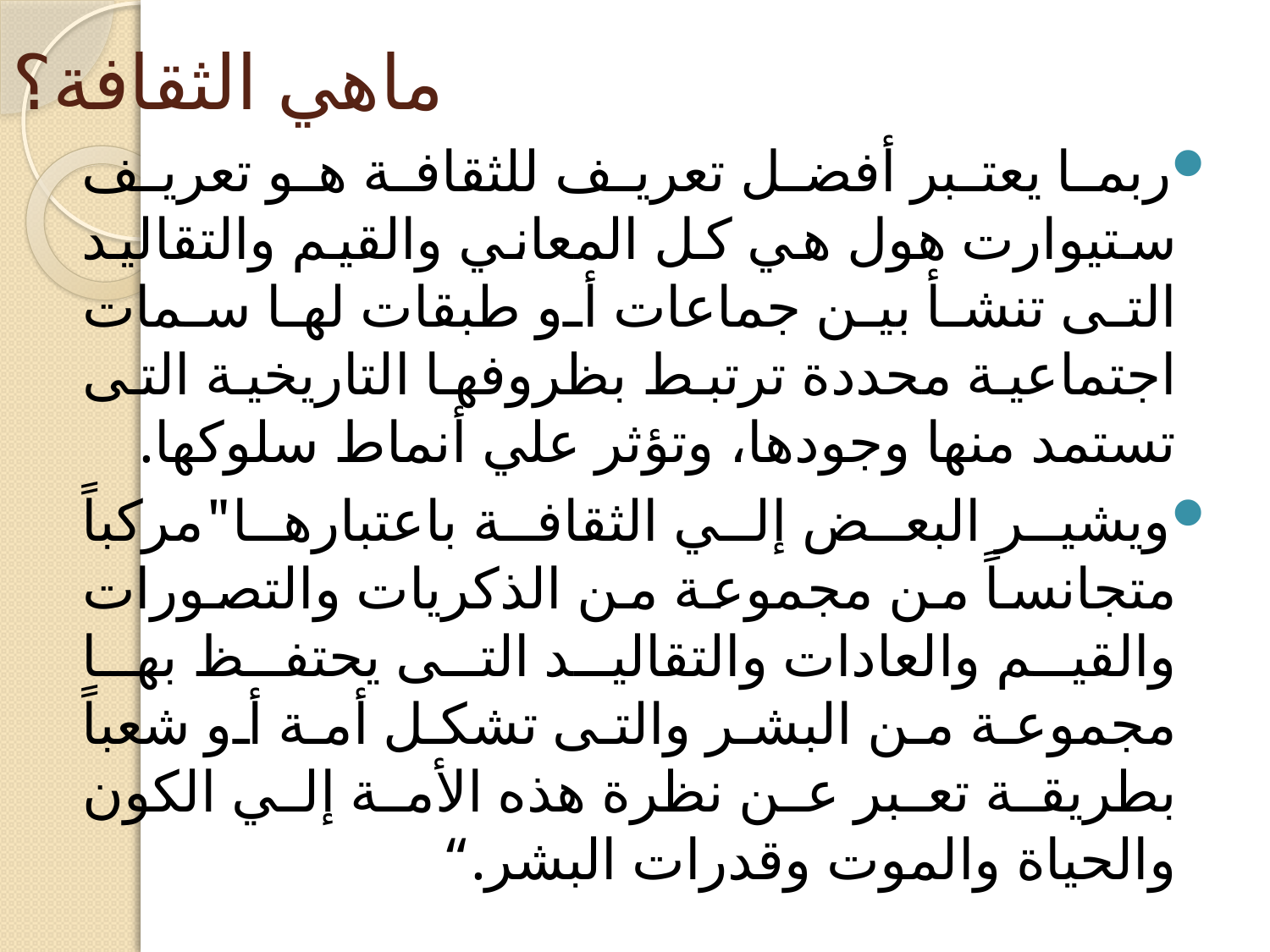

# ماهي الثقافة؟
ربما يعتبر أفضل تعريف للثقافة هو تعريف ستيوارت هول هي كل المعاني والقيم والتقاليد التى تنشأ بين جماعات أو طبقات لها سمات اجتماعية محددة ترتبط بظروفها التاريخية التى تستمد منها وجودها، وتؤثر علي أنماط سلوكها.
ويشير البعض إلي الثقافة باعتبارها"مركباً متجانساً من مجموعة من الذكريات والتصورات والقيم والعادات والتقاليد التى يحتفظ بها مجموعة من البشر والتى تشكل أمة أو شعباً بطريقة تعبر عن نظرة هذه الأمة إلي الكون والحياة والموت وقدرات البشر.“